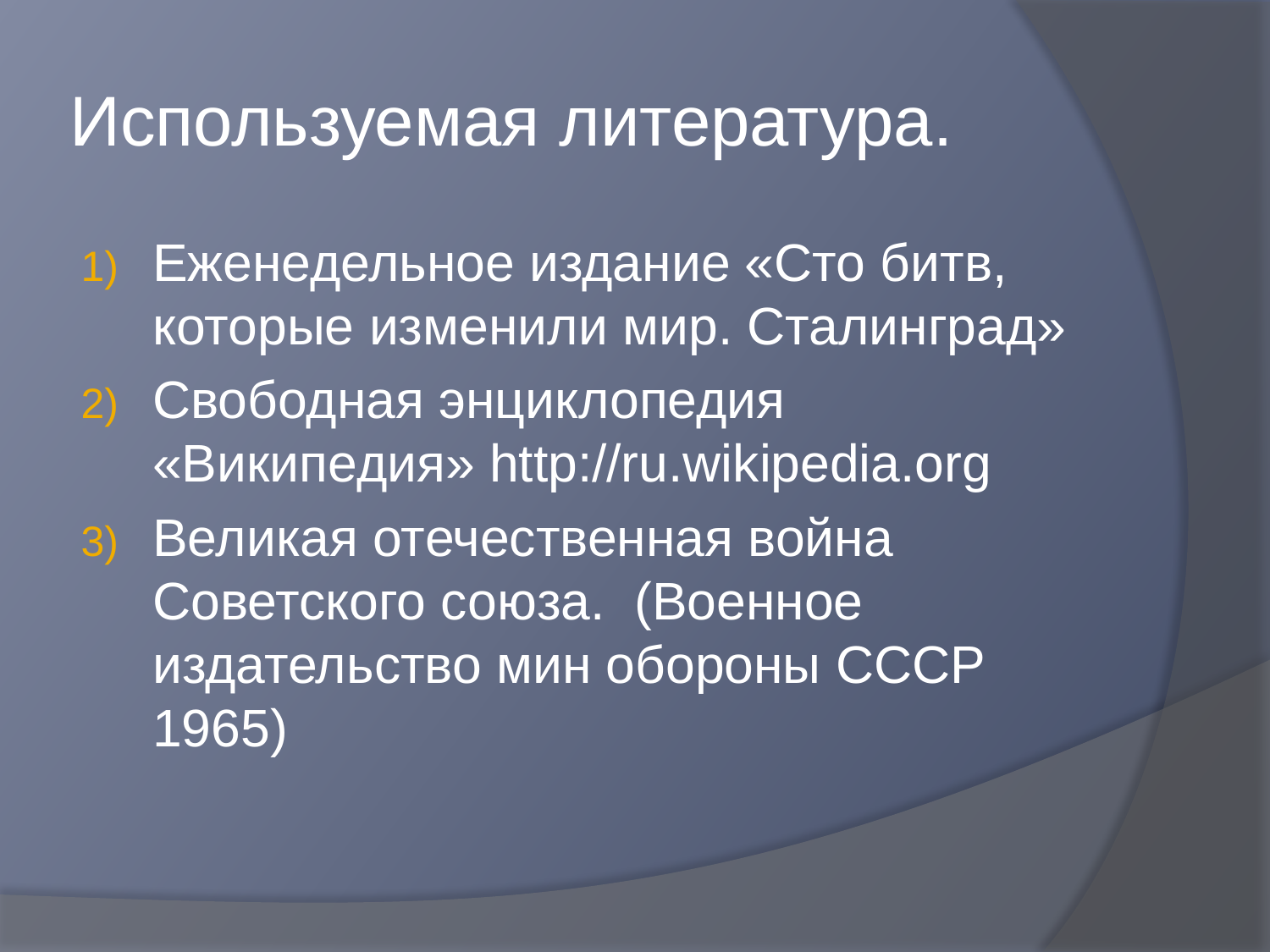

# Используемая литература.
Еженедельное издание «Сто битв, которые изменили мир. Сталинград»
Свободная энциклопедия «Википедия» http://ru.wikipedia.org
Великая отечественная война Советского союза.  (Военное издательство мин обороны СССР 1965)